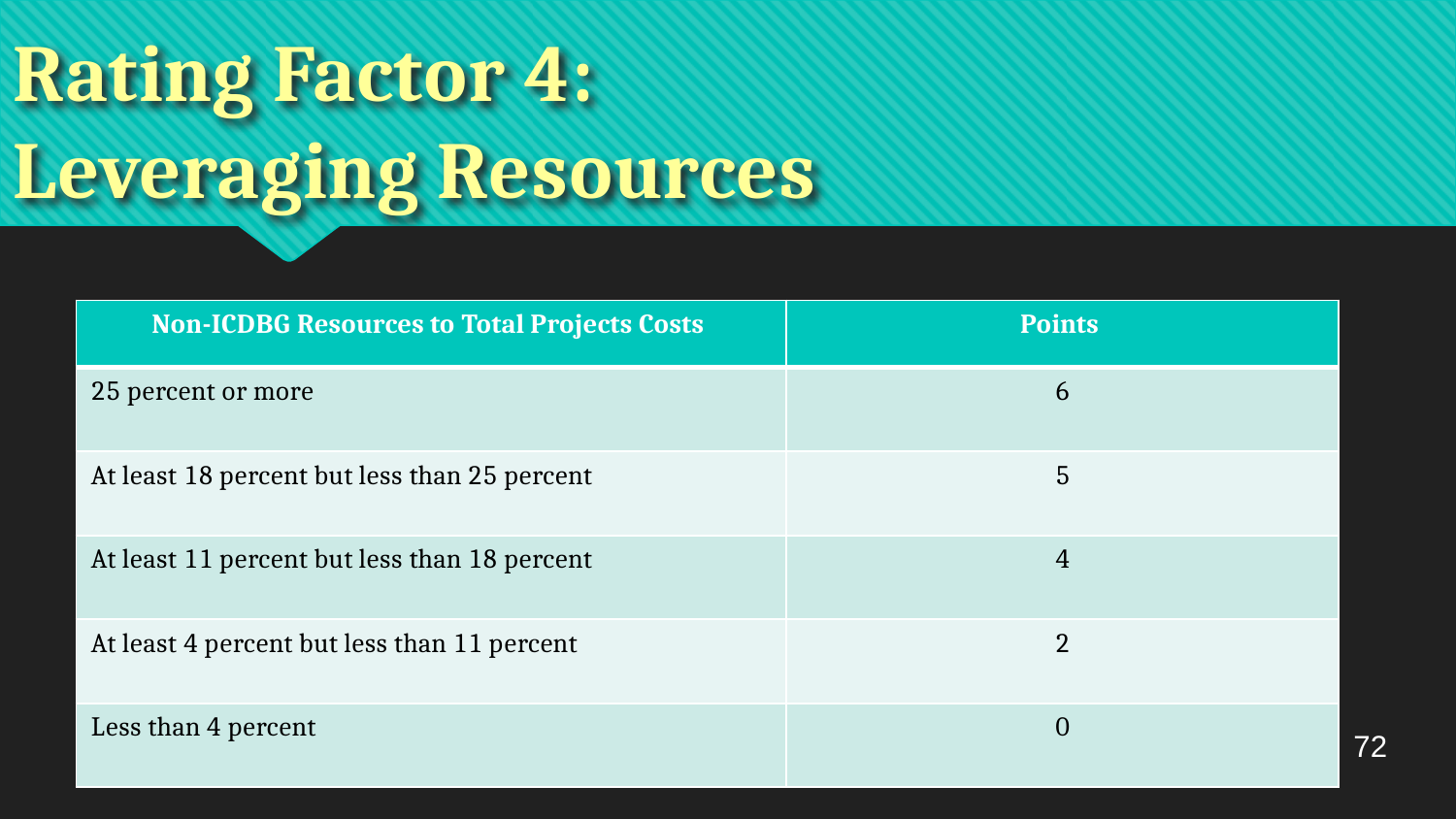

# Rating Factor 4: Leveraging Resources
| Non-ICDBG Resources to Total Projects Costs | Points |
| --- | --- |
| 25 percent or more | 6 |
| At least 18 percent but less than 25 percent | 5 |
| At least 11 percent but less than 18 percent | 4 |
| At least 4 percent but less than 11 percent | 2 |
| Less than 4 percent | 0 |
72